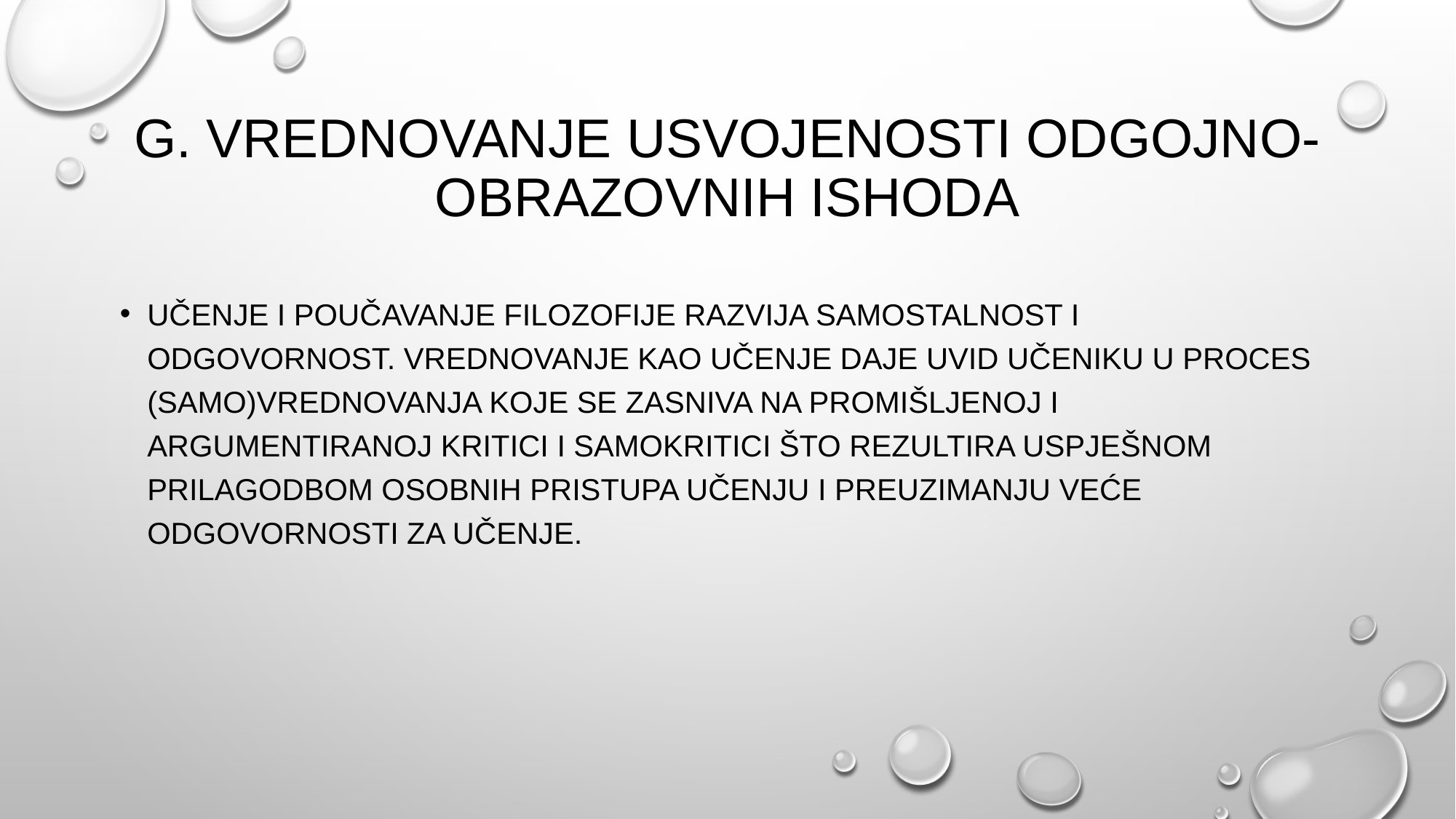

# G. VREDNOVANJE USVOJENOSTI ODGOJNO-OBRAZOVNIH ISHODA
Učenje i poučavanje Filozofije razvija samostalnost i odgovornost. Vrednovanje kao učenje daje uvid učeniku u proces (samo)vrednovanja koje se zasniva na promišljenoj i argumentiranoj kritici i samokritici što rezultira uspješnom prilagodbom osobnih pristupa učenju i preuzimanju veće odgovornosti za učenje.